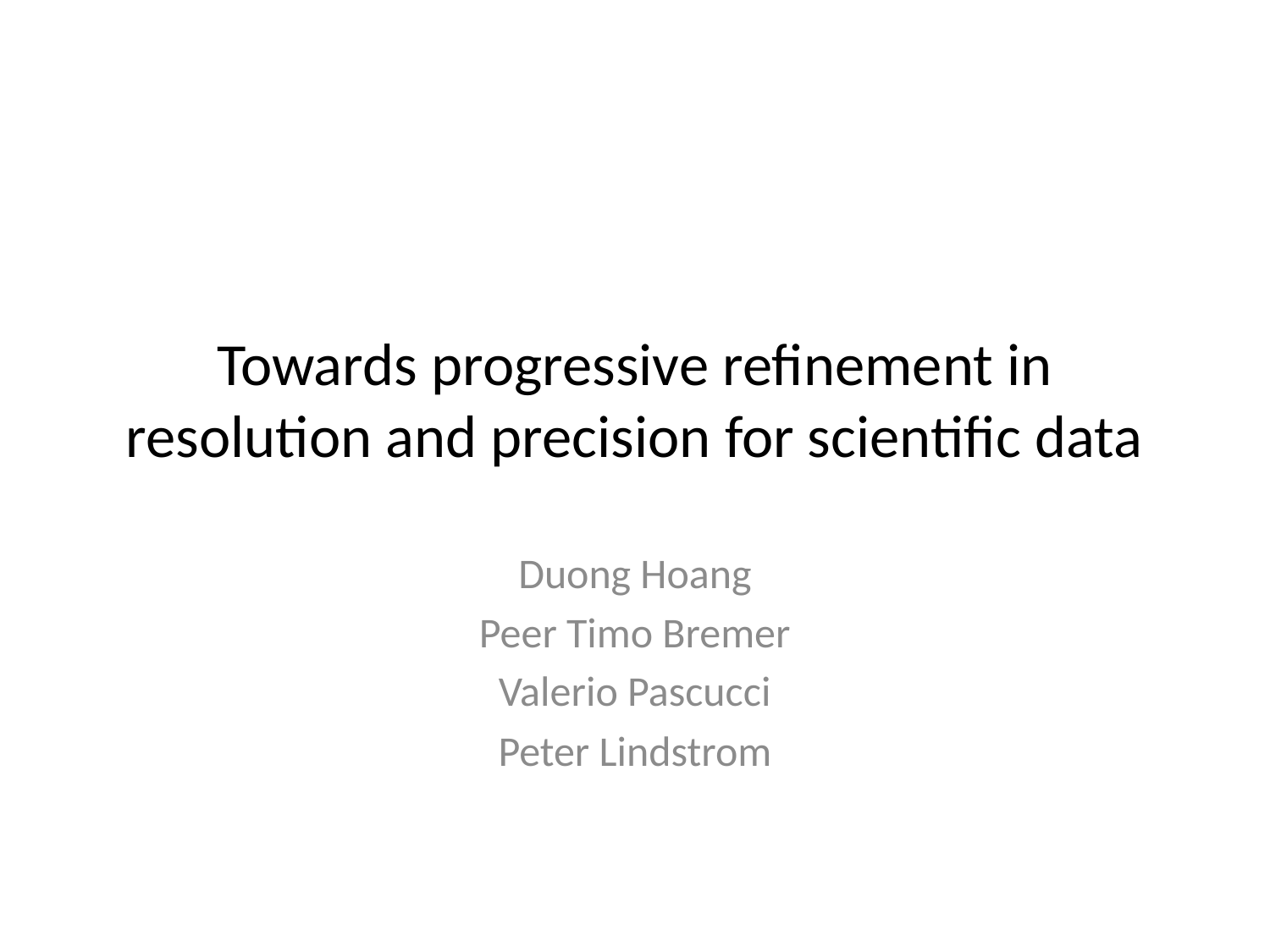

# Towards progressive refinement in resolution and precision for scientific data
Duong Hoang
Peer Timo Bremer
Valerio Pascucci
Peter Lindstrom